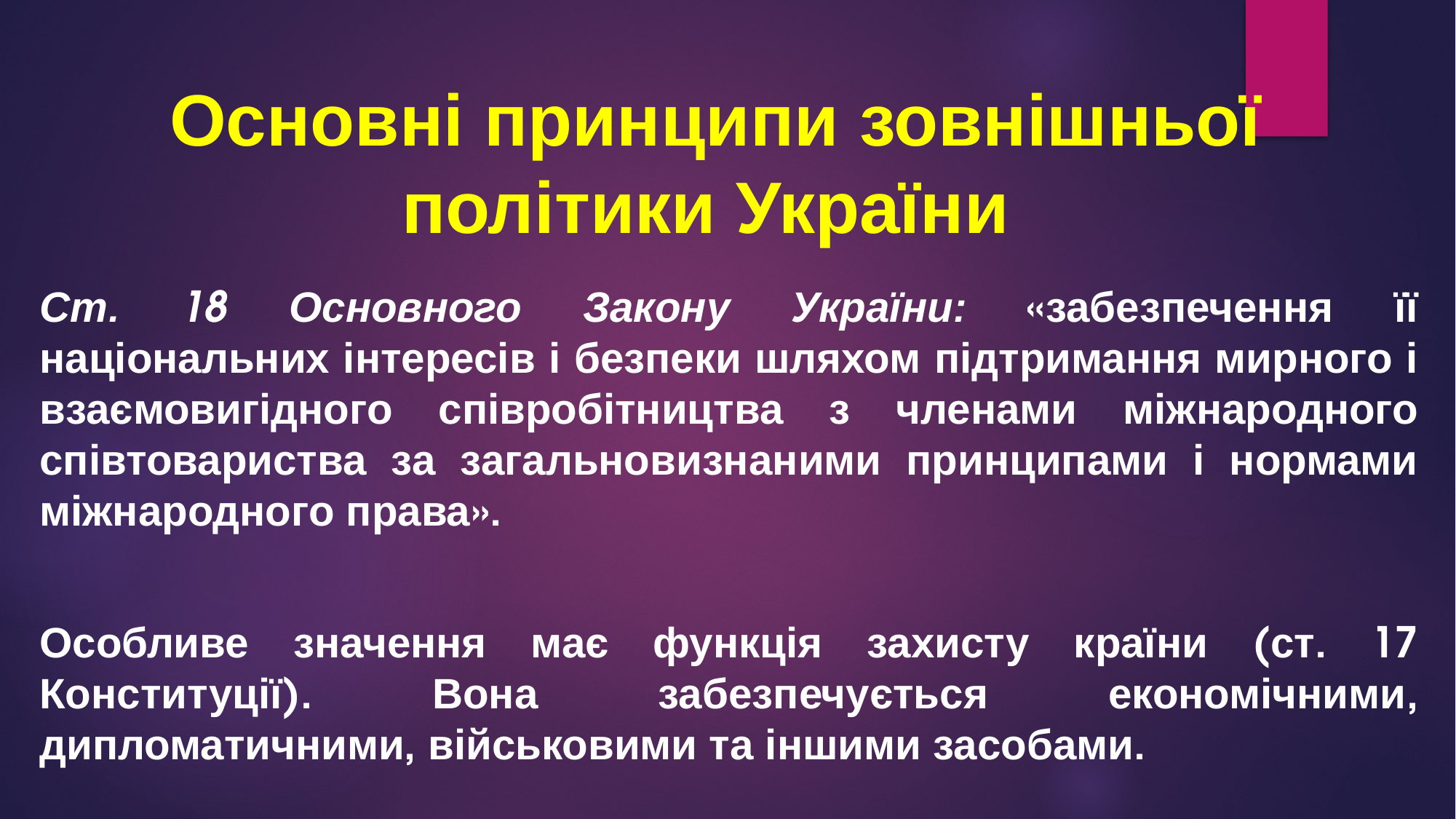

# Основні принципи зовнішньої політики України
Ст. 18 Основного Закону України: «забезпечення її національних інтересів і безпеки шляхом підтримання мирного і взаємовигідного співробітництва з членами міжнародного співтовариства за загальновизнаними принципами і нормами міжнародного права».

Особливе значення має функція захисту країни (ст. 17 Конституції). Вона забезпечується економічними, дипломатичними, військовими та іншими засобами.